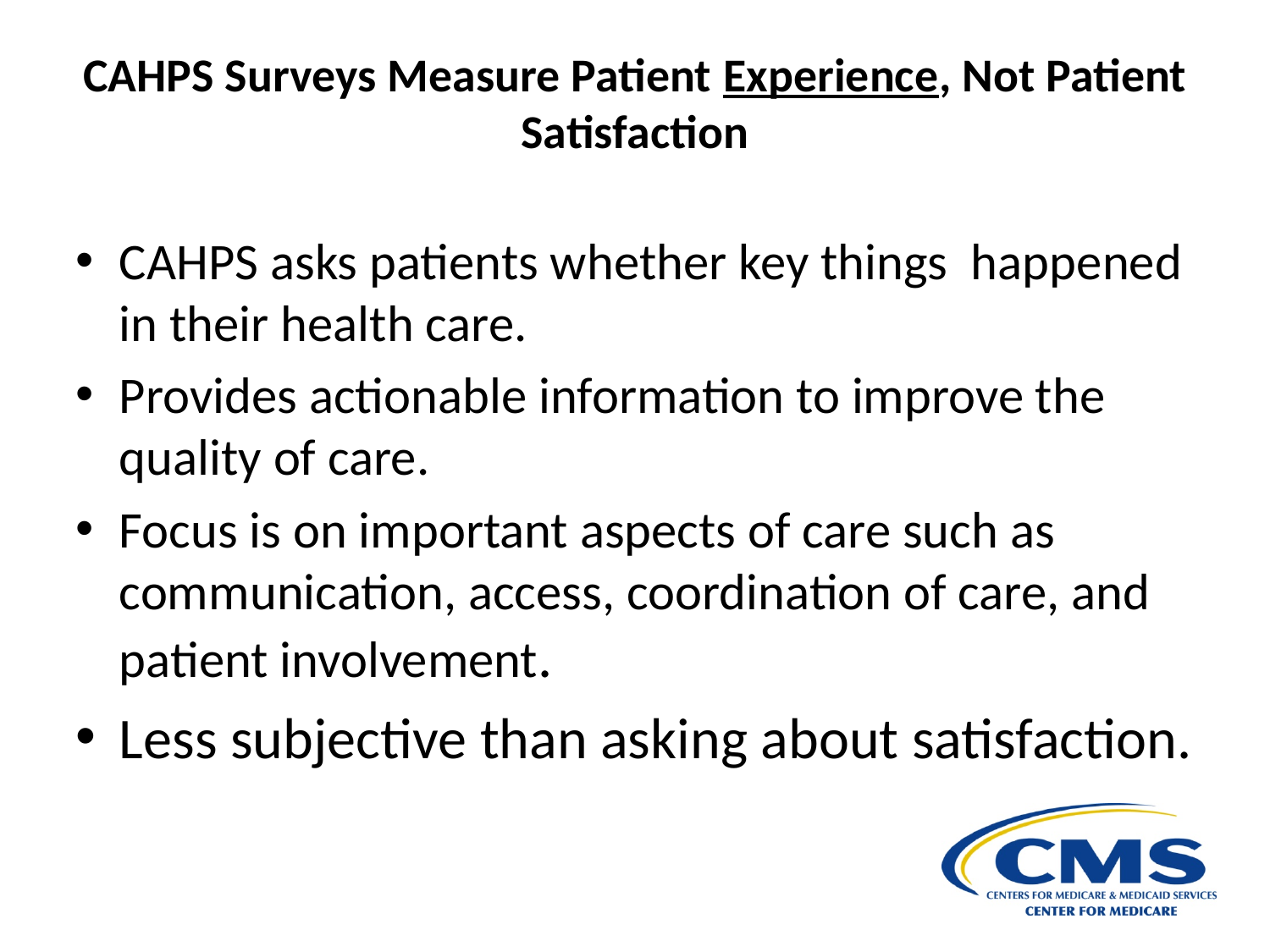

CAHPS Surveys Measure Patient Experience, Not Patient Satisfaction
CAHPS asks patients whether key things  happened in their health care.
Provides actionable information to improve the quality of care.
Focus is on important aspects of care such as communication, access, coordination of care, and patient involvement.
Less subjective than asking about satisfaction.